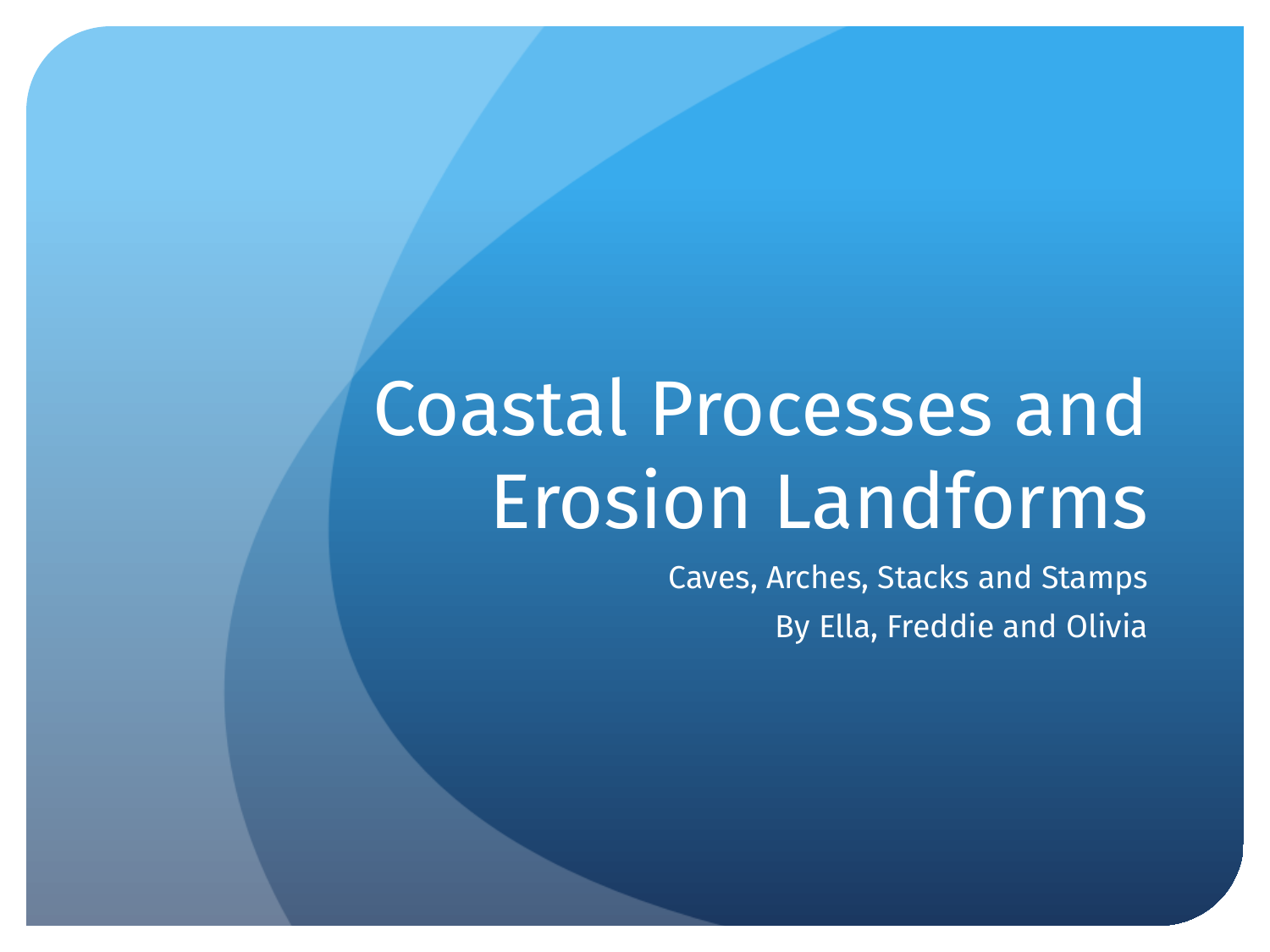

# Coastal Processes and Erosion Landforms
Caves, Arches, Stacks and Stamps
By Ella, Freddie and Olivia